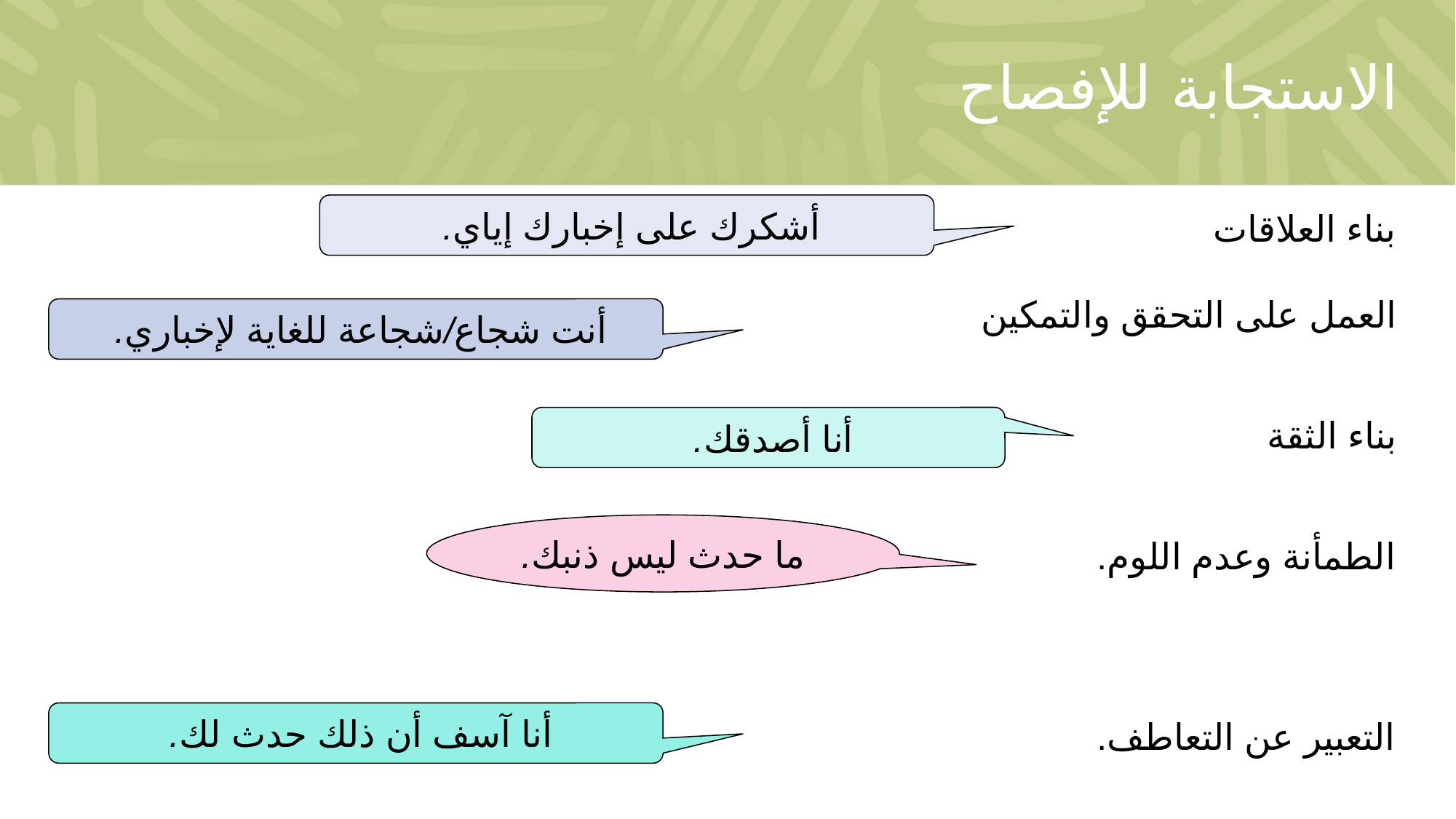

# الاستجابة للإفصاح
أشكرك على إخبارك إياي.
أنت شجاع/شجاعة للغاية لإخباري.
أنا أصدقك.
ما حدث ليس ذنبك.
أنا آسف أن ذلك حدث لك.
بناء العلاقات
العمل على التحقق والتمكين
بناء الثقة
الطمأنة وعدم اللوم.
التعبير عن التعاطف.